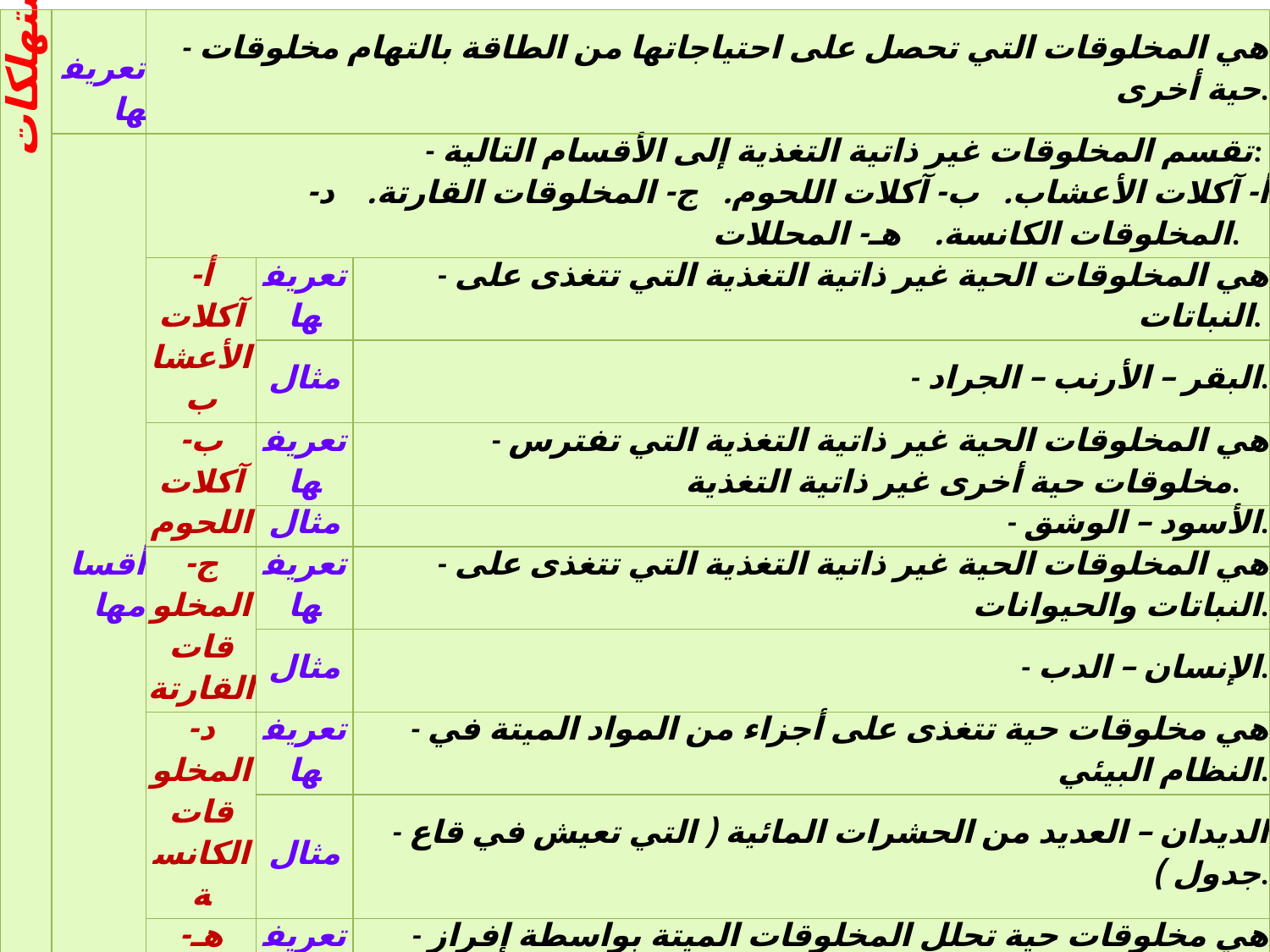

| 2/ مخلوقات غير ذاتية التغذية ( المستهلكات ) | تعريفها | - هي المخلوقات التي تحصل على احتياجاتها من الطاقة بالتهام مخلوقات حية أخرى. |  |  |
| --- | --- | --- | --- | --- |
|  | أقسامها | - تقسم المخلوقات غير ذاتية التغذية إلى الأقسام التالية: أ- آكلات الأعشاب. ب- آكلات اللحوم. ج- المخلوقات القارتة. د- المخلوقات الكانسة. هـ- المحللات. |  |  |
|  |  | أ- آكلات الأعشاب | تعريفها | - هي المخلوقات الحية غير ذاتية التغذية التي تتغذى على النباتات. |
|  |  |  | مثال | - البقر – الأرنب – الجراد. |
|  |  | ب- آكلات اللحوم | تعريفها | - هي المخلوقات الحية غير ذاتية التغذية التي تفترس مخلوقات حية أخرى غير ذاتية التغذية. |
|  |  |  | مثال | - الأسود – الوشق. |
|  |  | ج- المخلوقات القارتة | تعريفها | - هي المخلوقات الحية غير ذاتية التغذية التي تتغذى على النباتات والحيوانات. |
|  |  |  | مثال | - الإنسان – الدب. |
|  |  | د- المخلوقات الكانسة | تعريفها | - هي مخلوقات حية تتغذى على أجزاء من المواد الميتة في النظام البيئي. |
|  |  |  | مثال | - الديدان – العديد من الحشرات المائية ( التي تعيش في قاع جدول ). |
|  |  | هـ- المحللات | تعريفها | - هي مخلوقات حية تحلل المخلوقات الميتة بواسطة إفراز إنزيمات هاضمة. |
|  |  |  | مثال | - الفطريات البكتيريا. |
|  | ملاحظات | \* تقوم المحللات بتحليل المركبات العضوية ( لتوفر المواد المغذية للمنتجات من أجل إعادة استخدامها ). \* تشكل الكانسات جزءاً مهماً من دورة الحياة ( لأنها توفر المواد المغذية لكل المخلوقات الحية الأخرى ). \* بدون المحللات والكانسات يمتلئ الغلاف الحيوي بالمخلوقات الميتة التي تحوي أجسامها مواد مغذية لن تكون متاحة للمخلوقات الحية الأخرى. |  |  |